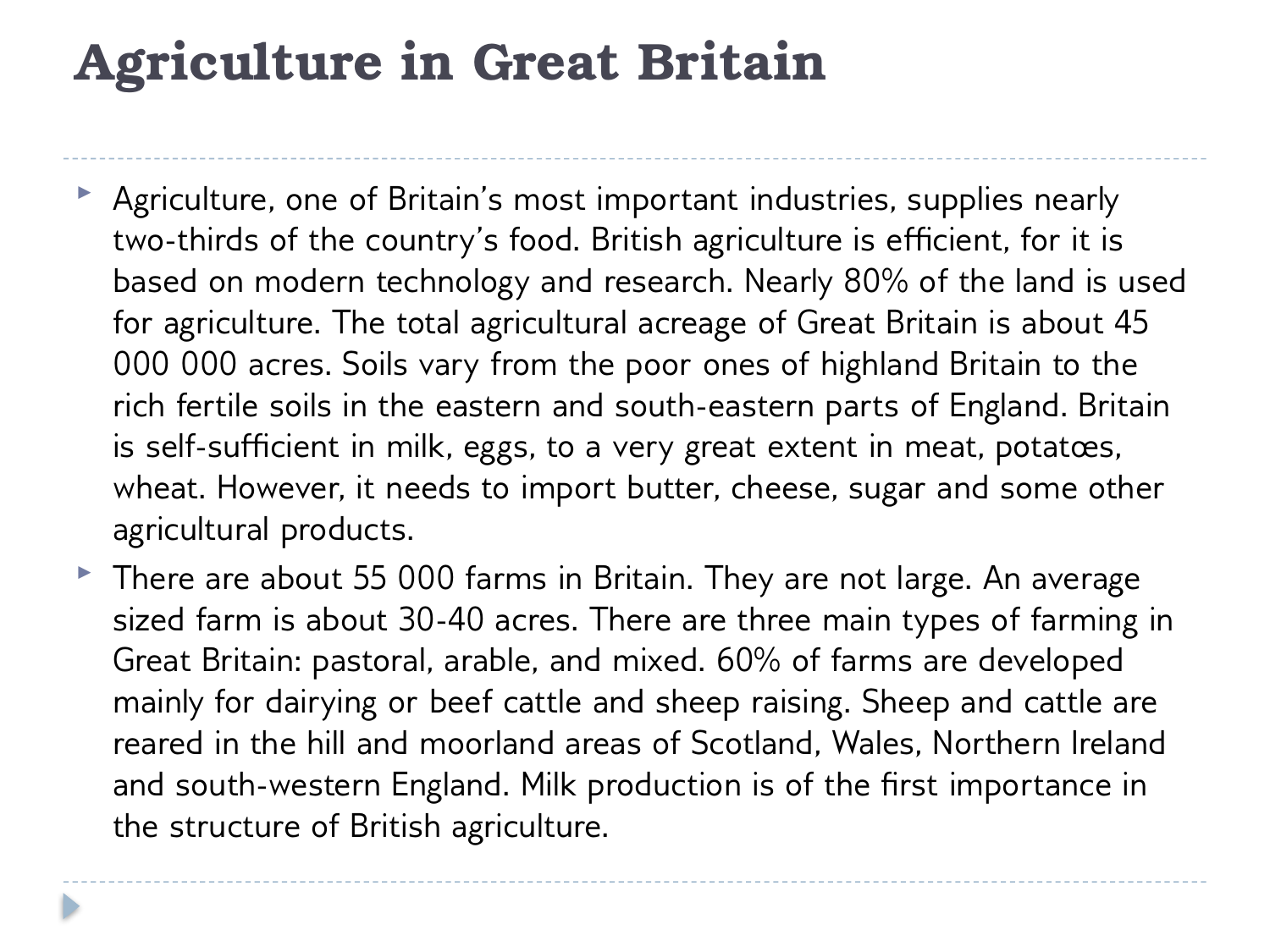

# Agriculture in Great Britain
Agriculture, one of Britain’s most important industries, supplies nearly two-thirds of the country’s food. British agriculture is efficient, for it is based on modern technology and research. Nearly 80% of the land is used for agriculture. The total agricultural acreage of Great Britain is about 45 000 000 acres. Soils vary from the poor ones of highland Britain to the rich fertile soils in the eastern and south-eastern parts of England. Britain is self-sufficient in milk, eggs, to a very great extent in meat, potatoes, wheat. However, it needs to import butter, cheese, sugar and some other agricultural products.
There are about 55 000 farms in Britain. They are not large. An average sized farm is about 30-40 acres. There are three main types of farming in Great Britain: pastoral, arable, and mixed. 60% of farms are developed mainly for dairying or beef cattle and sheep raising. Sheep and cattle are reared in the hill and moorland areas of Scotland, Wales, Northern Ireland and south-western England. Milk production is of the first importance in the structure of British agriculture.